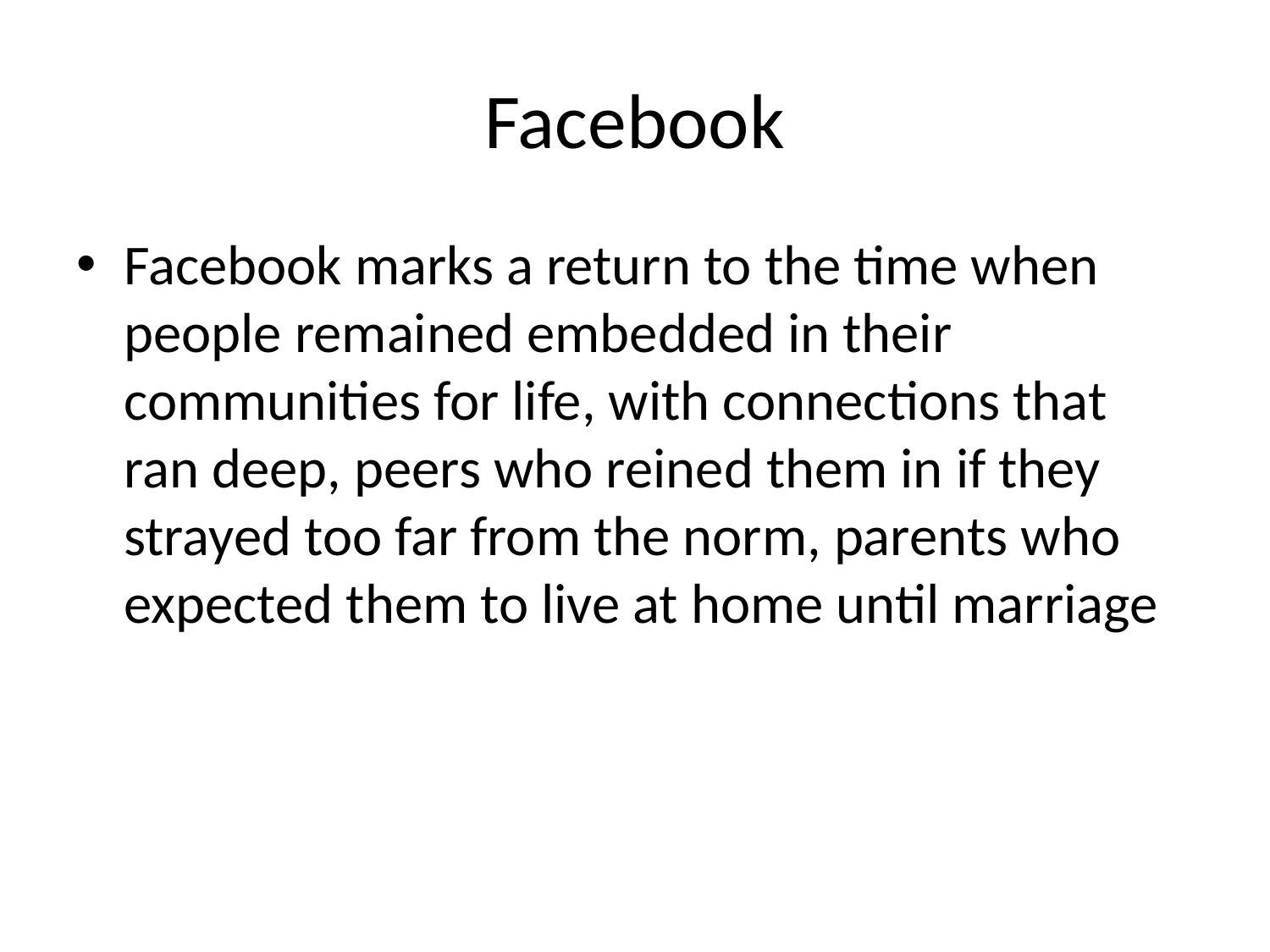

# Facebook
Facebook marks a return to the time when people remained embedded in their communities for life, with connections that ran deep, peers who reined them in if they strayed too far from the norm, parents who expected them to live at home until marriage